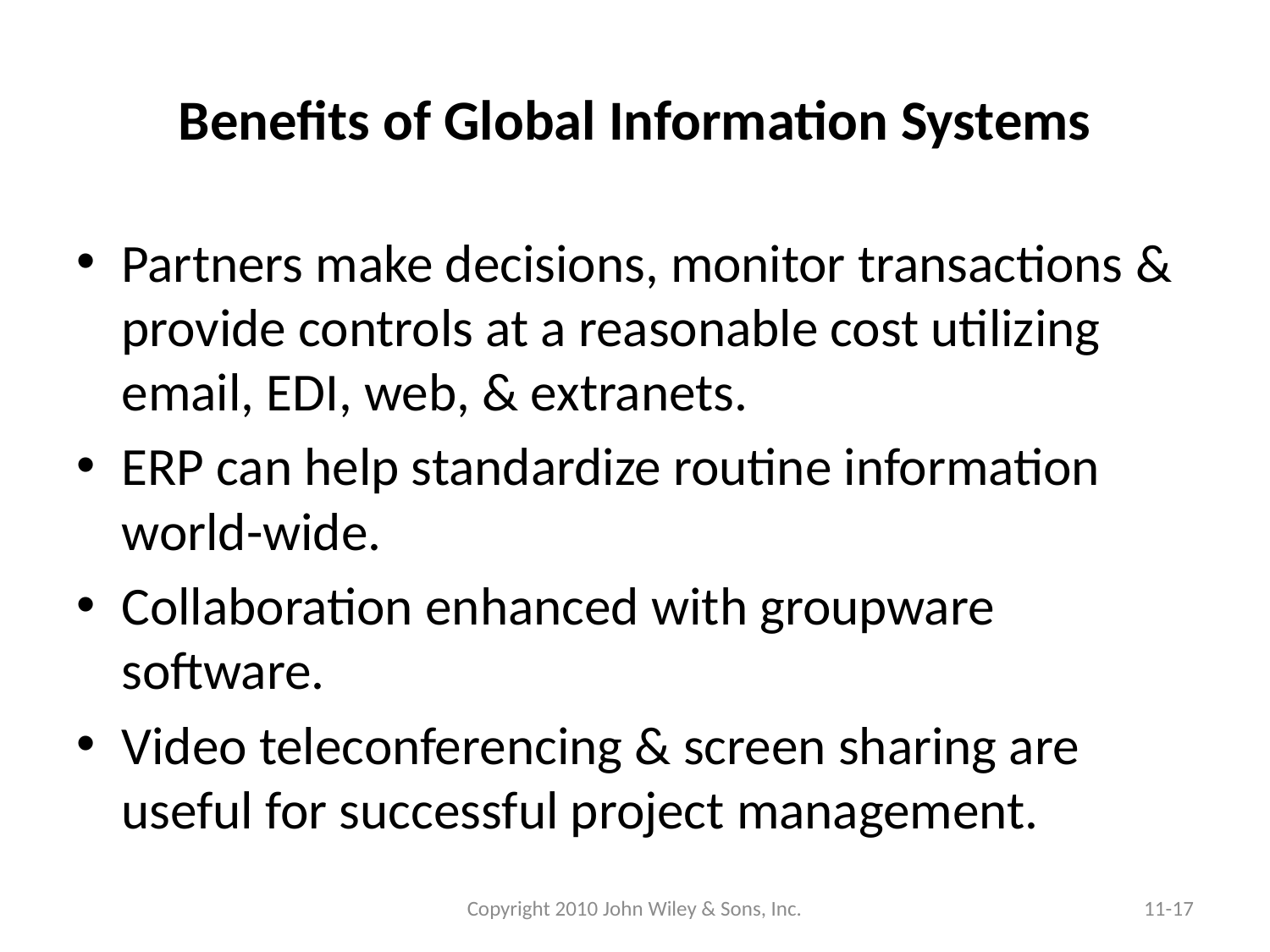

# Benefits of Global Information Systems
Partners make decisions, monitor transactions & provide controls at a reasonable cost utilizing email, EDI, web, & extranets.
ERP can help standardize routine information world-wide.
Collaboration enhanced with groupware software.
Video teleconferencing & screen sharing are useful for successful project management.
Copyright 2010 John Wiley & Sons, Inc.
11-17